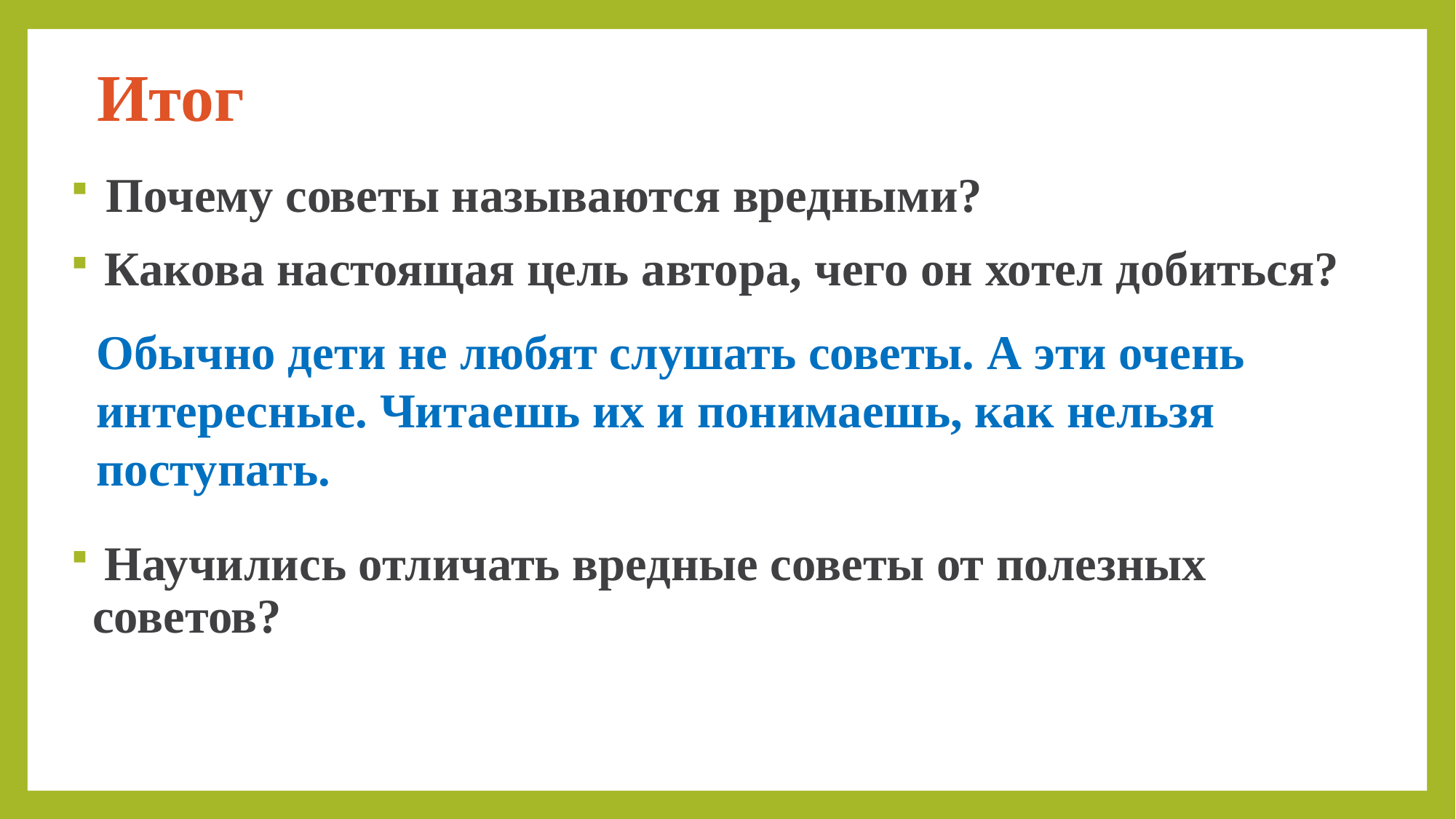

Итог
 Почему советы называются вредными?
 Какова настоящая цель автора, чего он хотел добиться?

 Научились отличать вредные советы от полезных советов?
Обычно дети не любят слушать советы. А эти очень интересные. Читаешь их и понимаешь, как нельзя поступать.